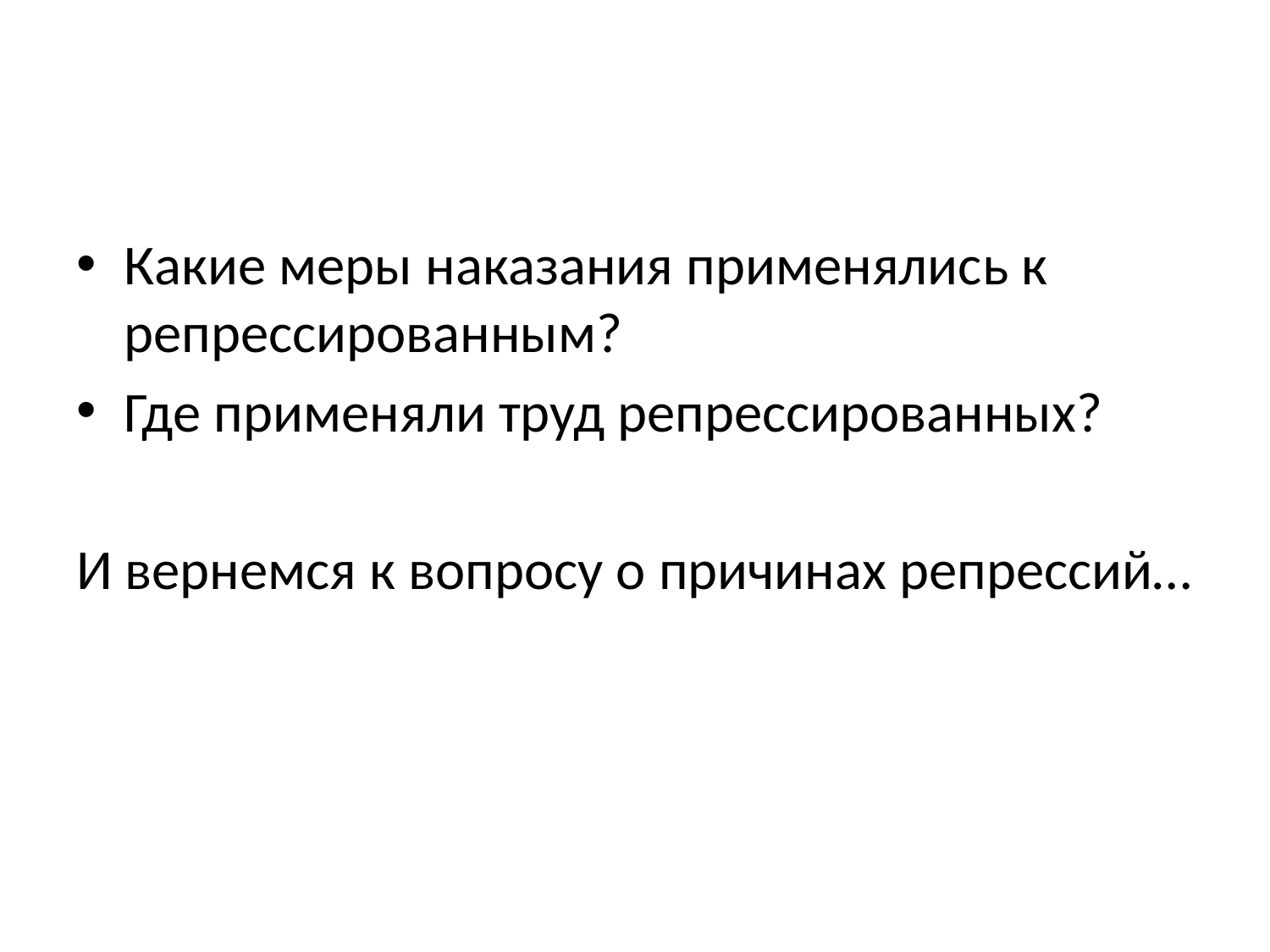

#
Какие меры наказания применялись к репрессированным?
Где применяли труд репрессированных?

И вернемся к вопросу о причинах репрессий…